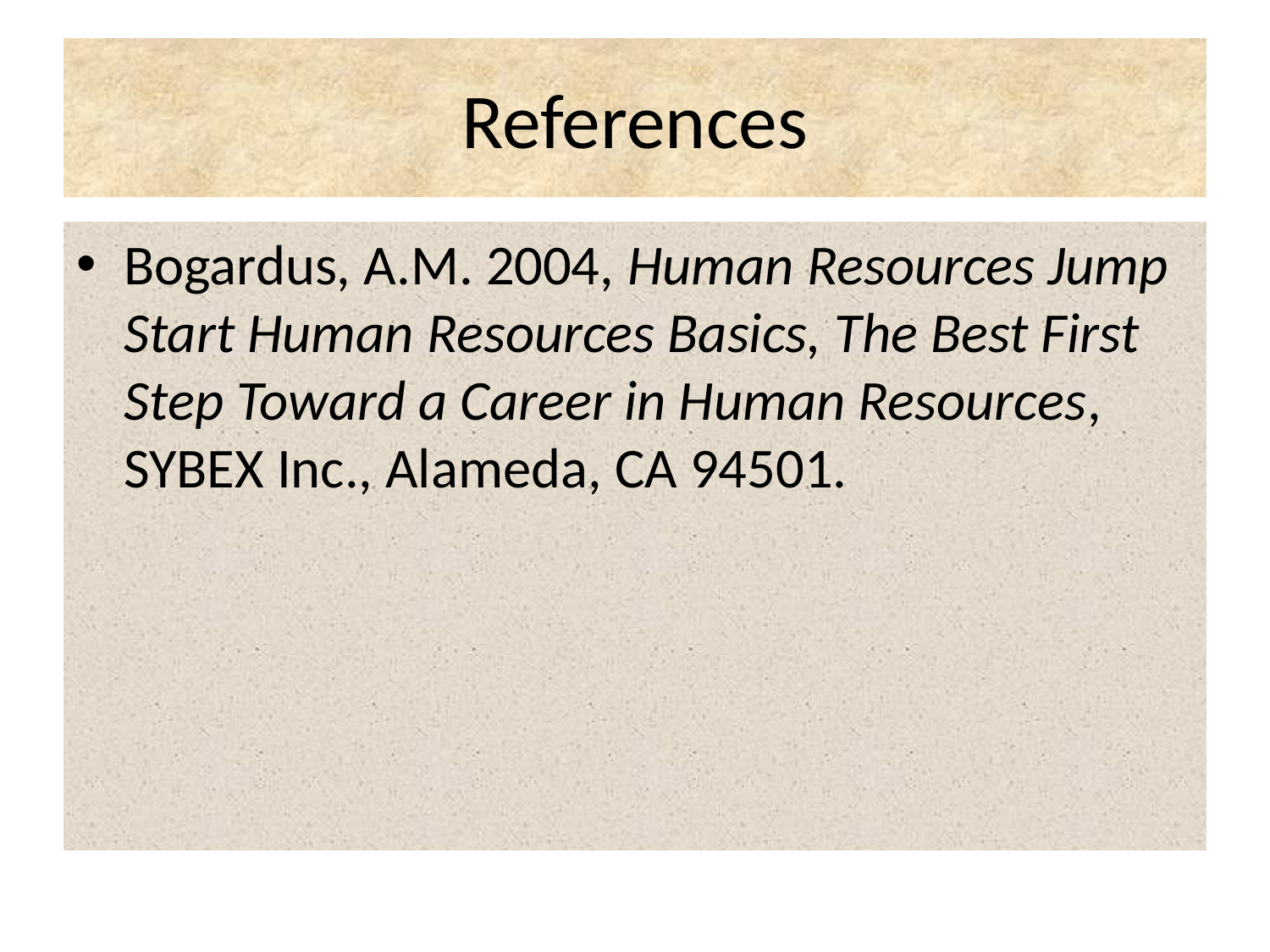

# References
Bogardus, A.M. 2004, Human Resources Jump Start Human Resources Basics, The Best First Step Toward a Career in Human Resources,  SYBEX Inc., Alameda, CA 94501.